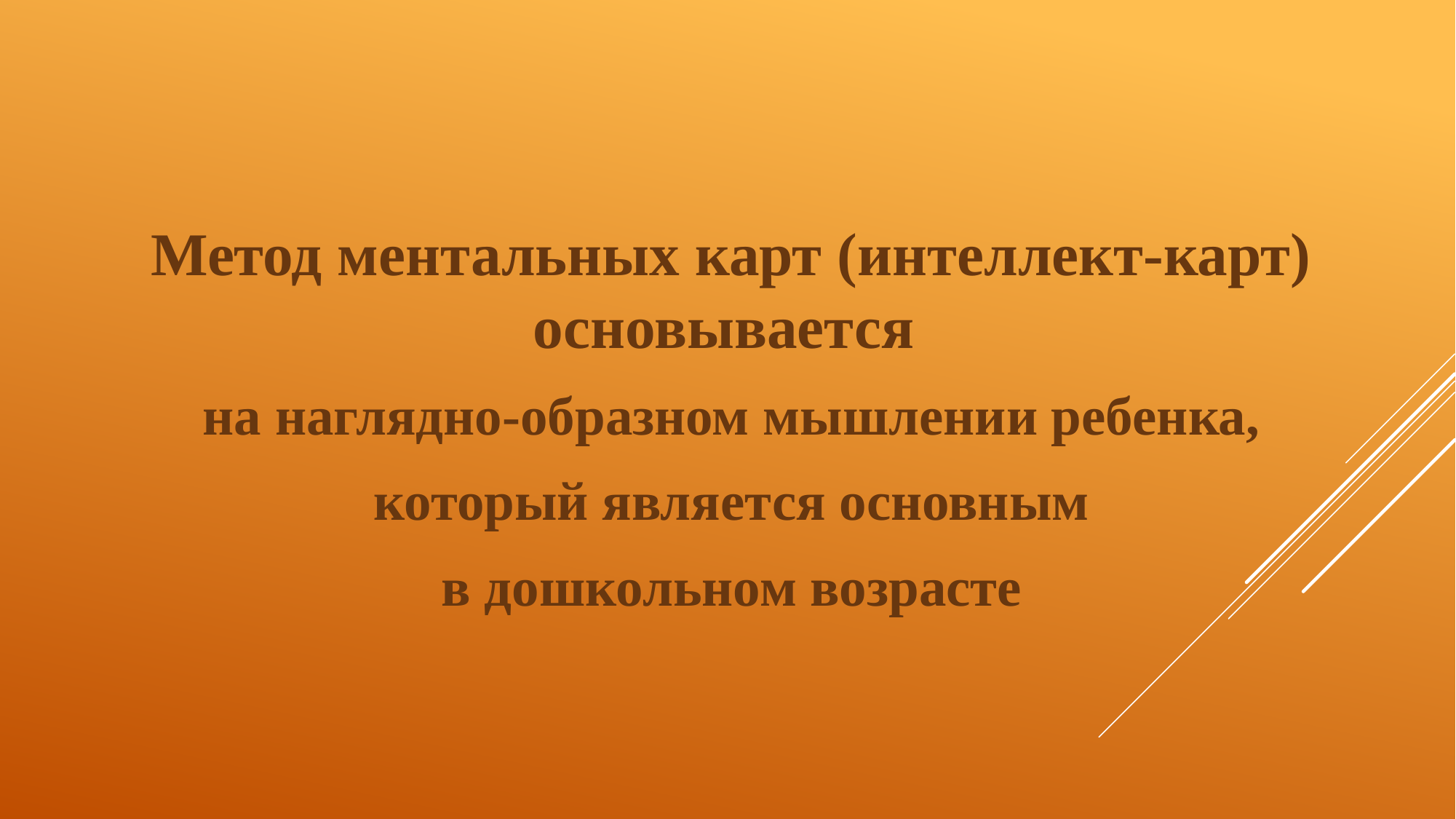

Метод ментальных карт (интеллект-карт) основывается
на наглядно-образном мышлении ребенка,
 который является основным
в дошкольном возрасте